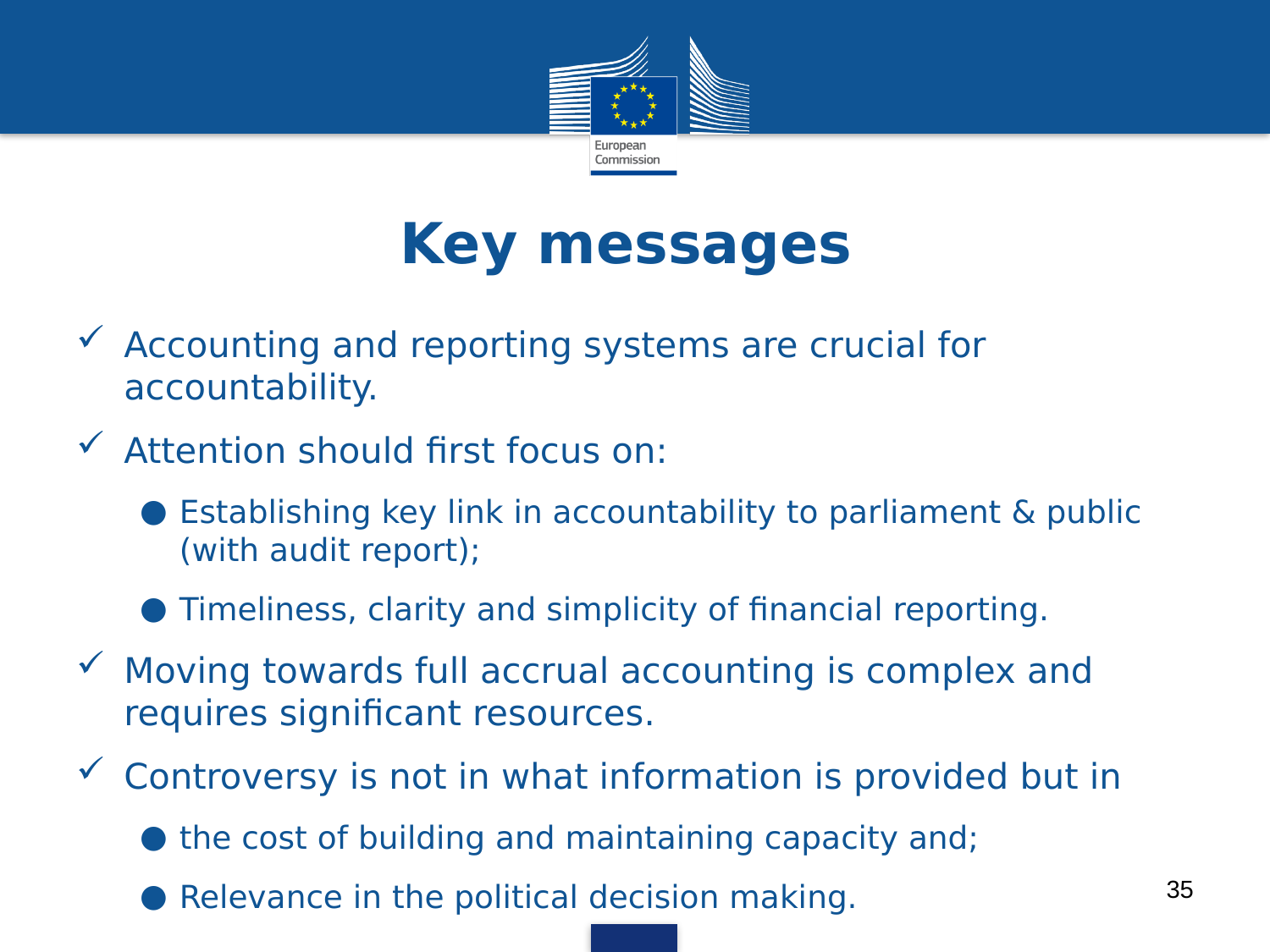

# Key messages
Accounting and reporting systems are crucial for accountability.
Attention should first focus on:
Establishing key link in accountability to parliament & public (with audit report);
Timeliness, clarity and simplicity of financial reporting.
Moving towards full accrual accounting is complex and requires significant resources.
Controversy is not in what information is provided but in
the cost of building and maintaining capacity and;
Relevance in the political decision making.
35